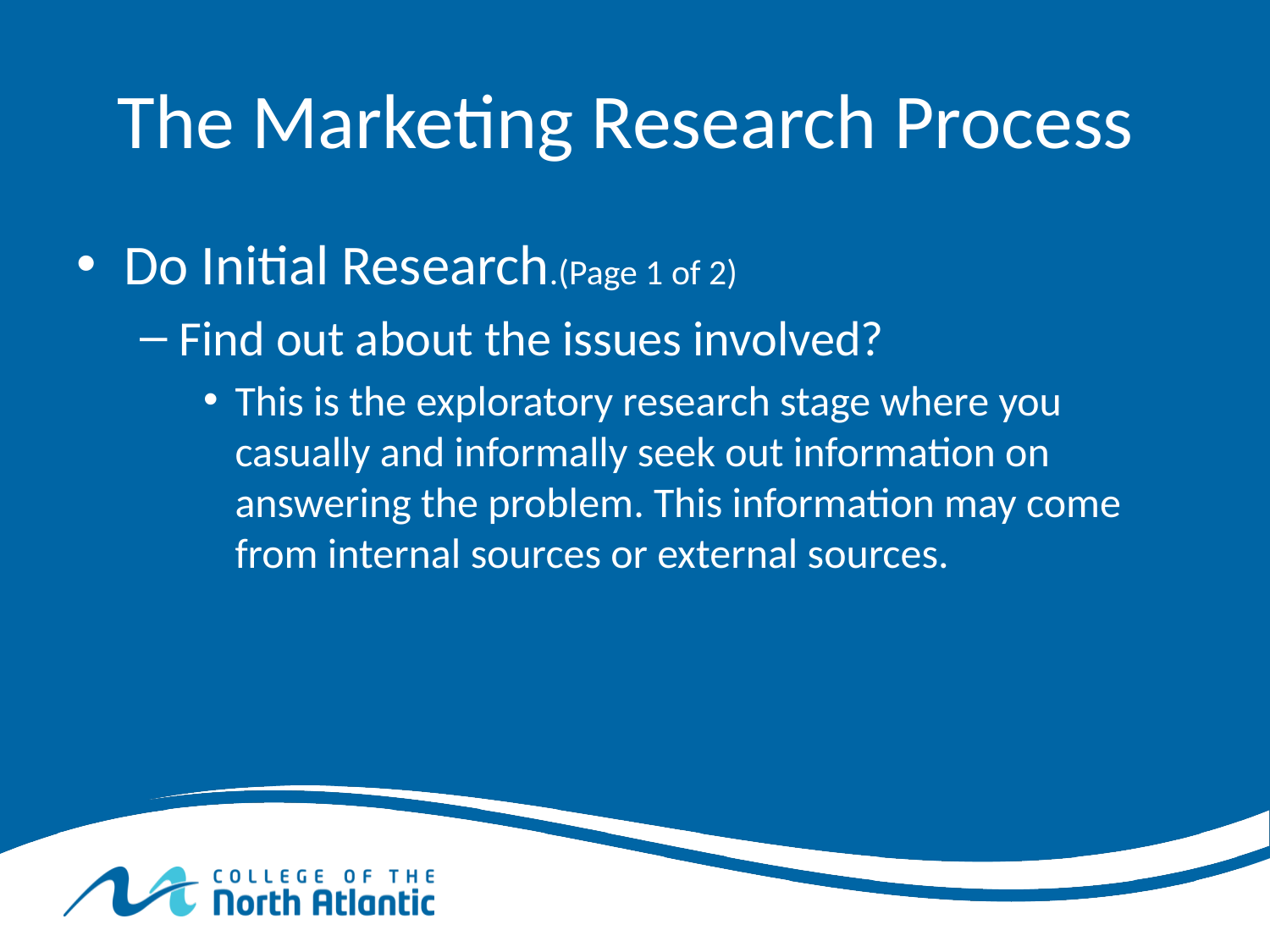

# The Marketing Research Process
Do Initial Research.(Page 1 of 2)
Find out about the issues involved?
This is the exploratory research stage where you casually and informally seek out information on answering the problem. This information may come from internal sources or external sources.